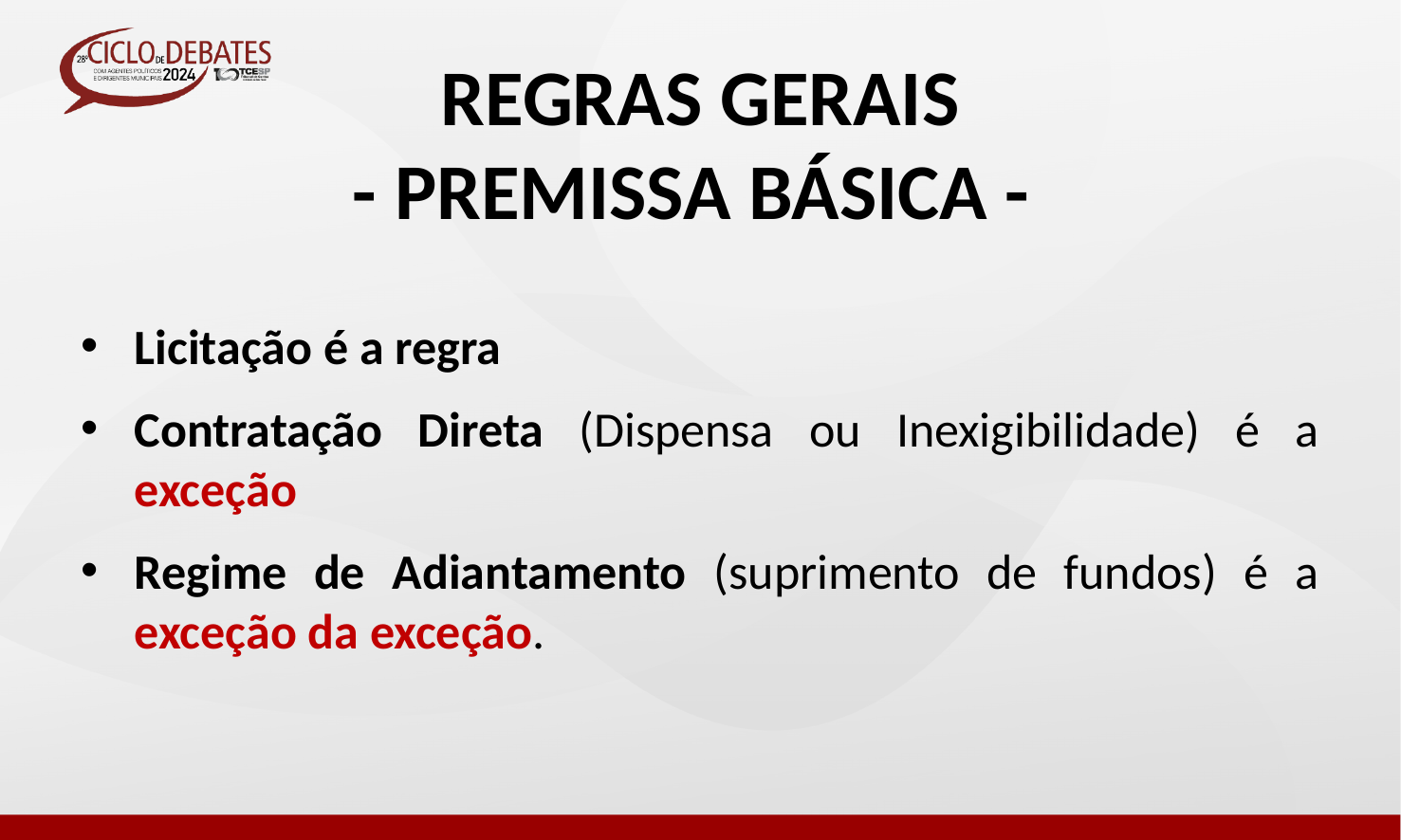

REGRAS GERAIS
- PREMISSA BÁSICA -
Licitação é a regra
Contratação Direta (Dispensa ou Inexigibilidade) é a exceção
Regime de Adiantamento (suprimento de fundos) é a exceção da exceção.